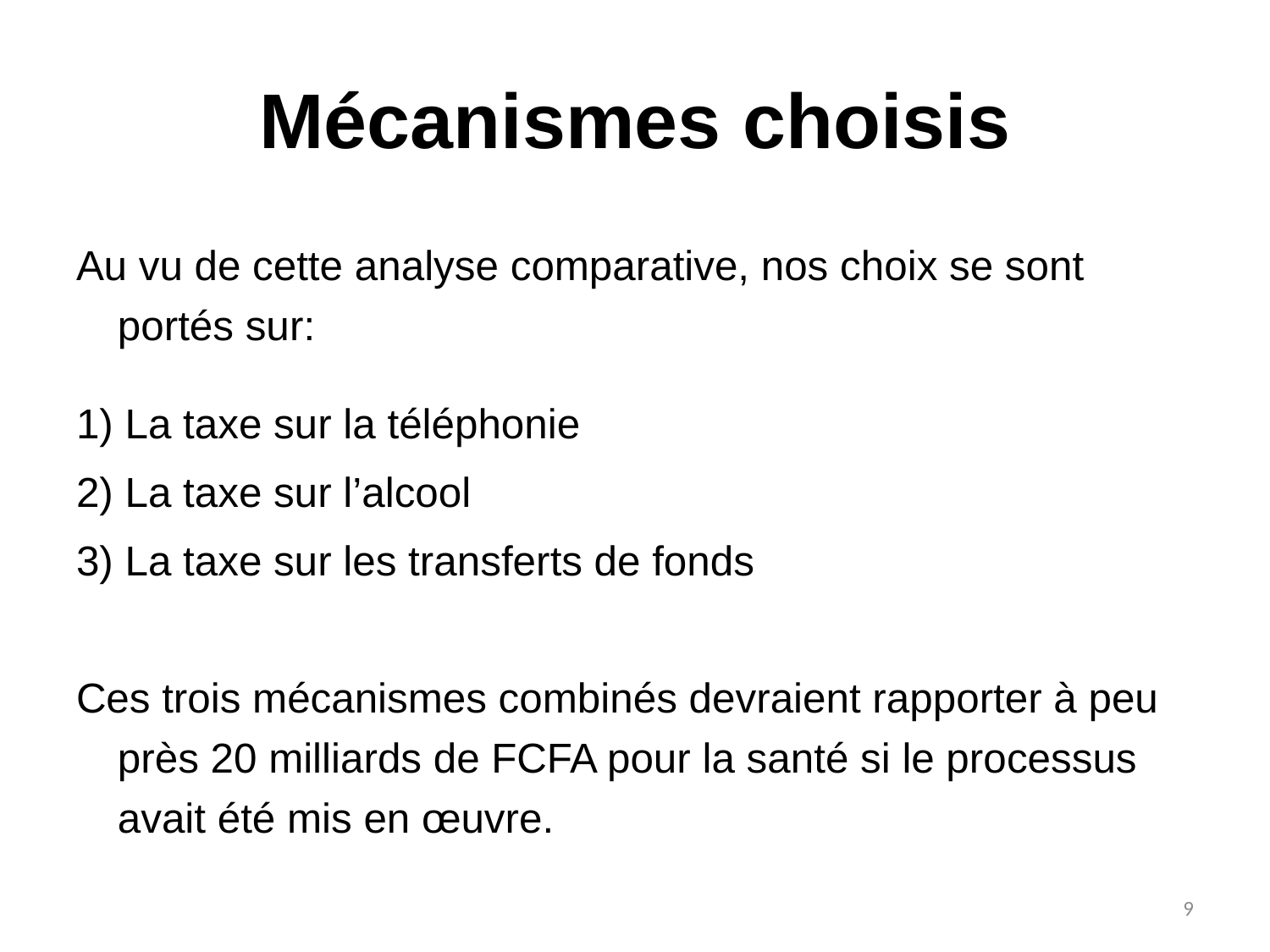

# Mécanismes choisis
Au vu de cette analyse comparative, nos choix se sont portés sur:

1) La taxe sur la téléphonie
2) La taxe sur l’alcool
3) La taxe sur les transferts de fonds

Ces trois mécanismes combinés devraient rapporter à peu près 20 milliards de FCFA pour la santé si le processus avait été mis en œuvre.

9